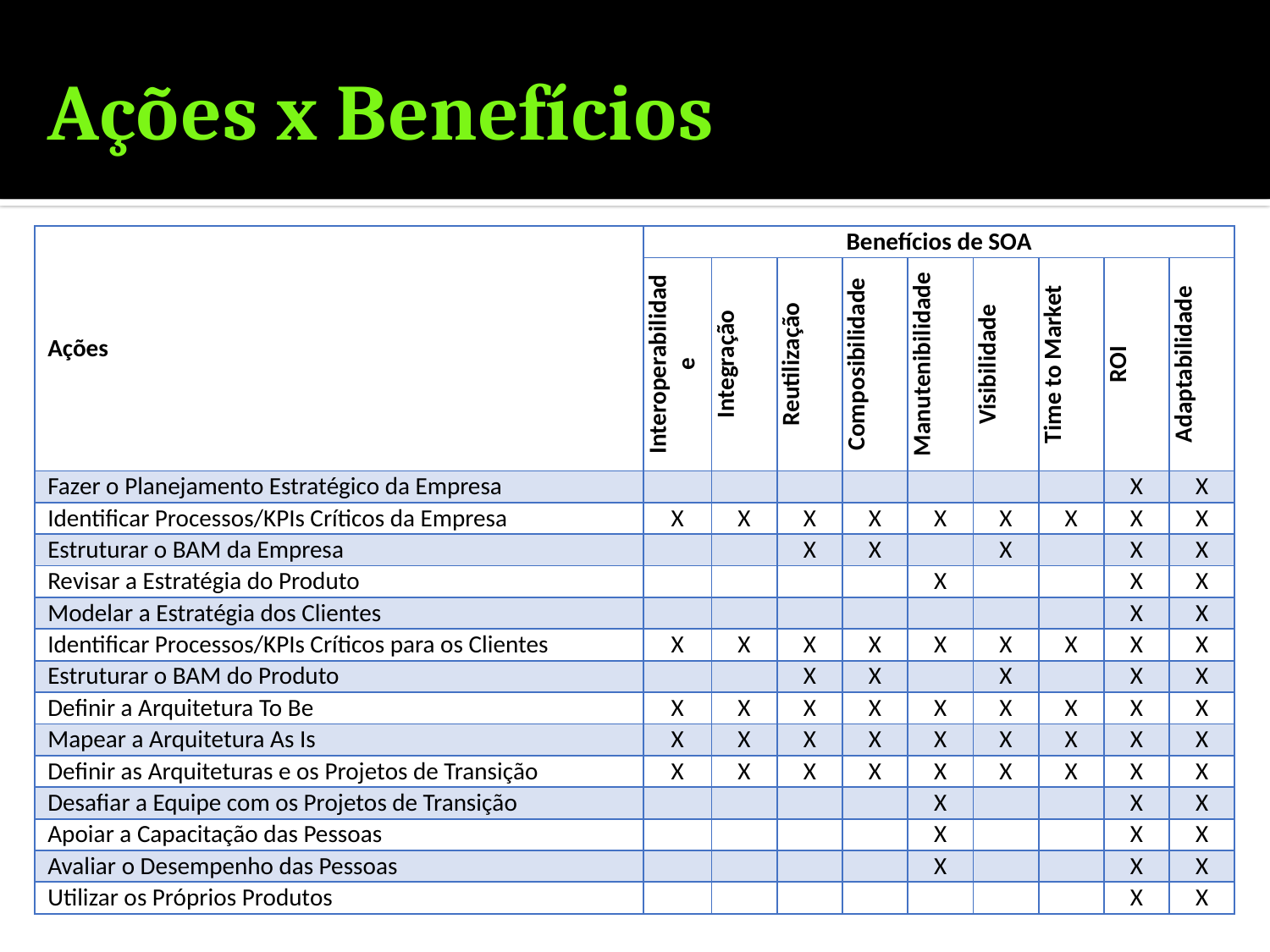

# Ações x Benefícios
| Ações | Benefícios de SOA |  |  |  |  |  |  |  |  |
| --- | --- | --- | --- | --- | --- | --- | --- | --- | --- |
|  | Interoperabilidade | Integração | Reutilização | Composibilidade | Manutenibilidade | Visibilidade | Time to Market | ROI | Adaptabilidade |
| Fazer o Planejamento Estratégico da Empresa |  |  |  |  |  |  |  | X | X |
| Identificar Processos/KPIs Críticos da Empresa | X | X | X | X | X | X | X | X | X |
| Estruturar o BAM da Empresa |  |  | X | X |  | X |  | X | X |
| Revisar a Estratégia do Produto |  |  |  |  | X |  |  | X | X |
| Modelar a Estratégia dos Clientes |  |  |  |  |  |  |  | X | X |
| Identificar Processos/KPIs Críticos para os Clientes | X | X | X | X | X | X | X | X | X |
| Estruturar o BAM do Produto |  |  | X | X |  | X |  | X | X |
| Definir a Arquitetura To Be | X | X | X | X | X | X | X | X | X |
| Mapear a Arquitetura As Is | X | X | X | X | X | X | X | X | X |
| Definir as Arquiteturas e os Projetos de Transição | X | X | X | X | X | X | X | X | X |
| Desafiar a Equipe com os Projetos de Transição |  |  |  |  | X |  |  | X | X |
| Apoiar a Capacitação das Pessoas |  |  |  |  | X |  |  | X | X |
| Avaliar o Desempenho das Pessoas |  |  |  |  | X |  |  | X | X |
| Utilizar os Próprios Produtos |  |  |  |  |  |  |  | X | X |